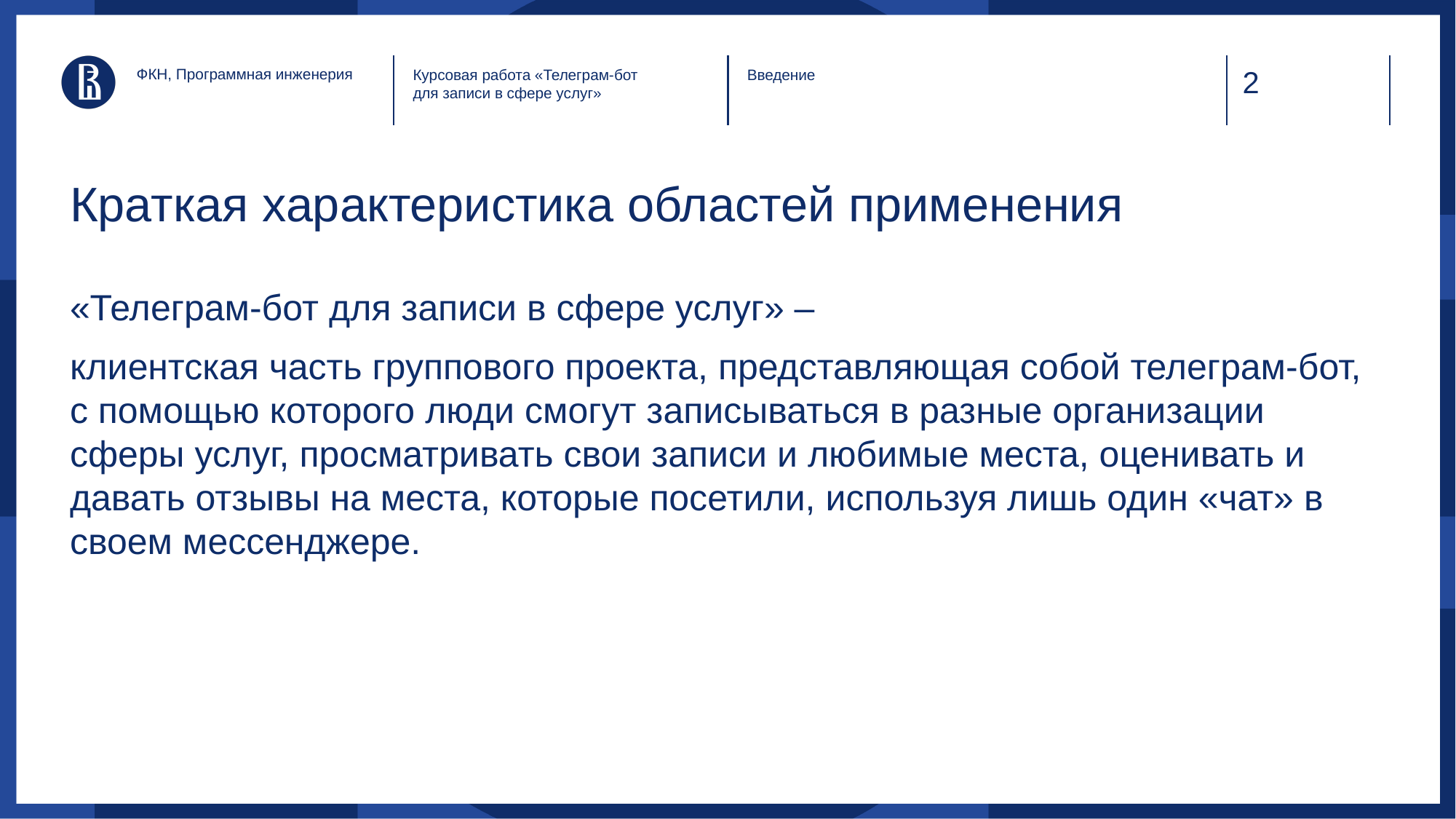

ФКН, Программная инженерия
Курсовая работа «Телеграм-бот для записи в сфере услуг»
Введение
# Краткая характеристика областей применения
«Телеграм-бот для записи в сфере услуг» –
клиентская часть группового проекта, представляющая собой телеграм-бот, с помощью которого люди смогут записываться в разные организации сферы услуг, просматривать свои записи и любимые места, оценивать и давать отзывы на места, которые посетили, используя лишь один «чат» в своем мессенджере.